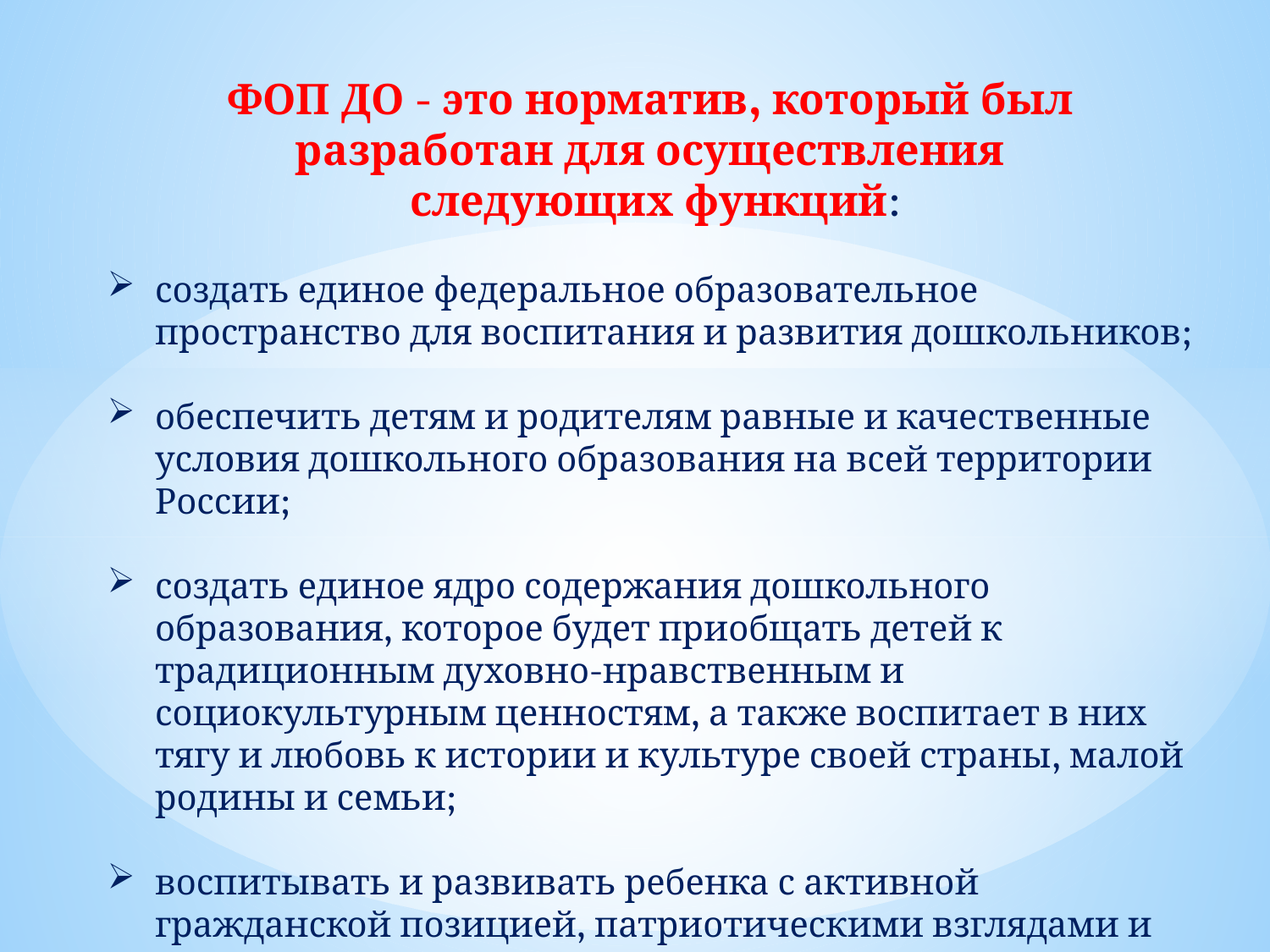

ФОП ДО - это норматив, который был разработан для осуществления
 следующих функций:

создать единое федеральное образовательное пространство для воспитания и развития дошкольников;

обеспечить детям и родителям равные и качественные условия дошкольного образования на всей территории России;

создать единое ядро содержания дошкольного образования, которое будет приобщать детей к традиционным духовно-нравственным и социокультурным ценностям, а также воспитает в них тягу и любовь к истории и культуре своей страны, малой родины и семьи;

воспитывать и развивать ребенка с активной гражданской позицией, патриотическими взглядами и ценностями.